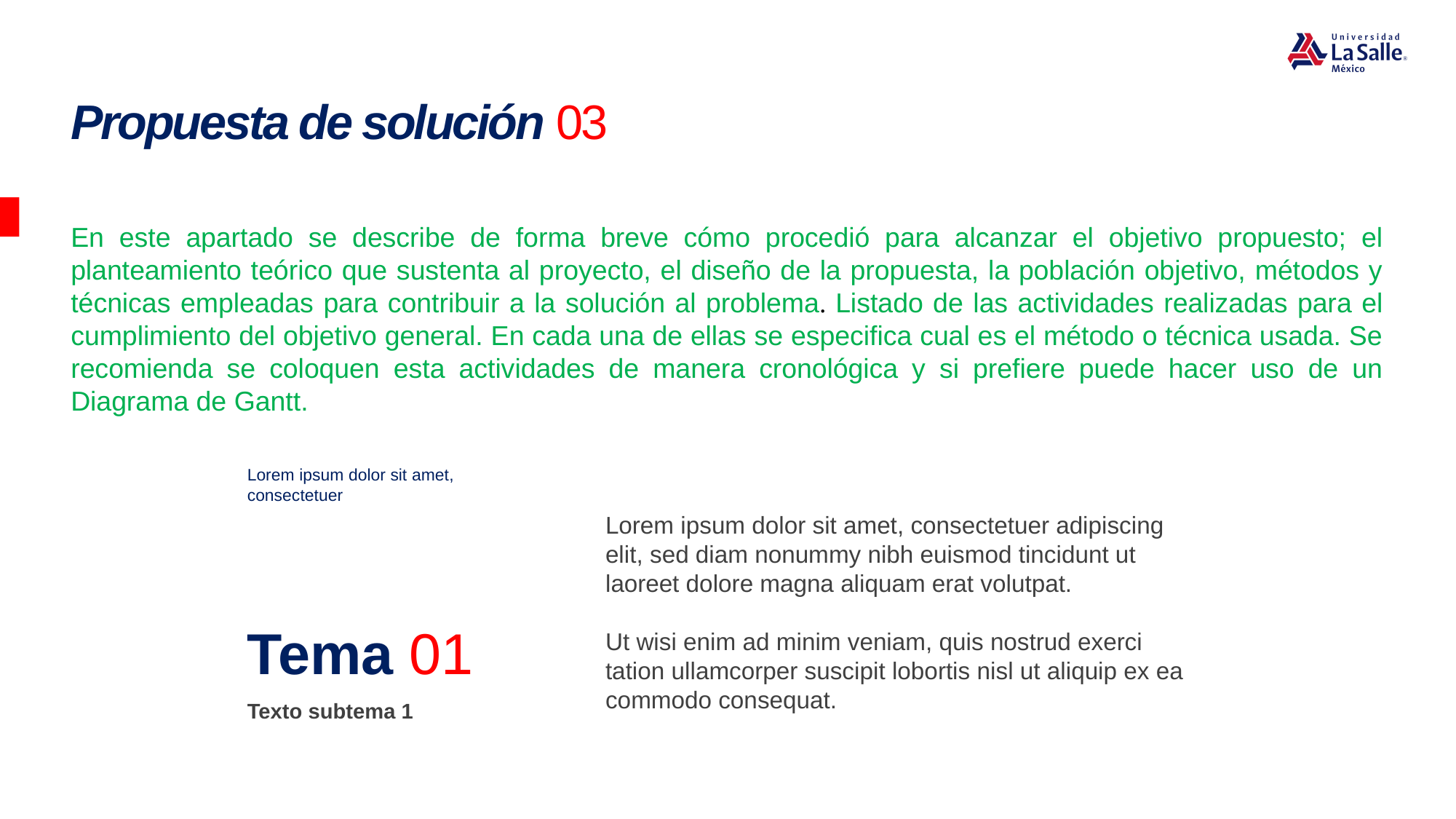

Propuesta de solución 03

En este apartado se describe de forma breve cómo procedió para alcanzar el objetivo propuesto; el planteamiento teórico que sustenta al proyecto, el diseño de la propuesta, la población objetivo, métodos y técnicas empleadas para contribuir a la solución al problema. Listado de las actividades realizadas para el cumplimiento del objetivo general. En cada una de ellas se especifica cual es el método o técnica usada. Se recomienda se coloquen esta actividades de manera cronológica y si prefiere puede hacer uso de un Diagrama de Gantt.
Lorem ipsum dolor sit amet, consectetuer
Lorem ipsum dolor sit amet, consectetuer adipiscing elit, sed diam nonummy nibh euismod tincidunt ut laoreet dolore magna aliquam erat volutpat.

Ut wisi enim ad minim veniam, quis nostrud exerci tation ullamcorper suscipit lobortis nisl ut aliquip ex ea commodo consequat.
Tema 01
Texto subtema 1